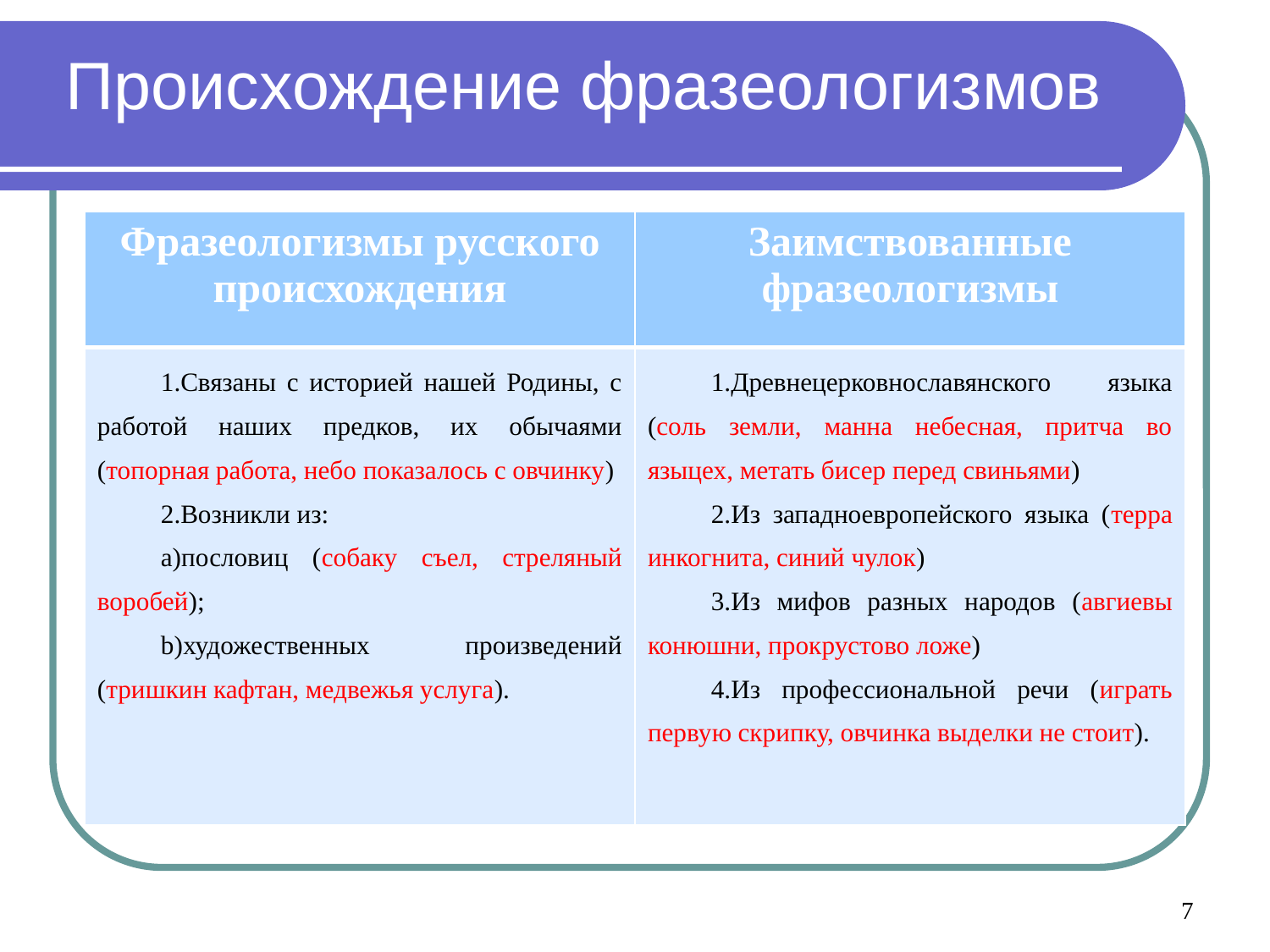

# Происхождение фразеологизмов
| Фразеологизмы русского происхождения | Заимствованные фразеологизмы |
| --- | --- |
| Связаны с историей нашей Родины, с работой наших предков, их обычаями (топорная работа, небо показалось с овчинку) Возникли из: пословиц (собаку съел, стреляный воробей); художественных произведений (тришкин кафтан, медвежья услуга). | Древнецерковнославянского языка (соль земли, манна небесная, притча во языцех, метать бисер перед свиньями) Из западноевропейского языка (терра инкогнита, синий чулок) Из мифов разных народов (авгиевы конюшни, прокрустово ложе) Из профессиональной речи (играть первую скрипку, овчинка выделки не стоит). |

7